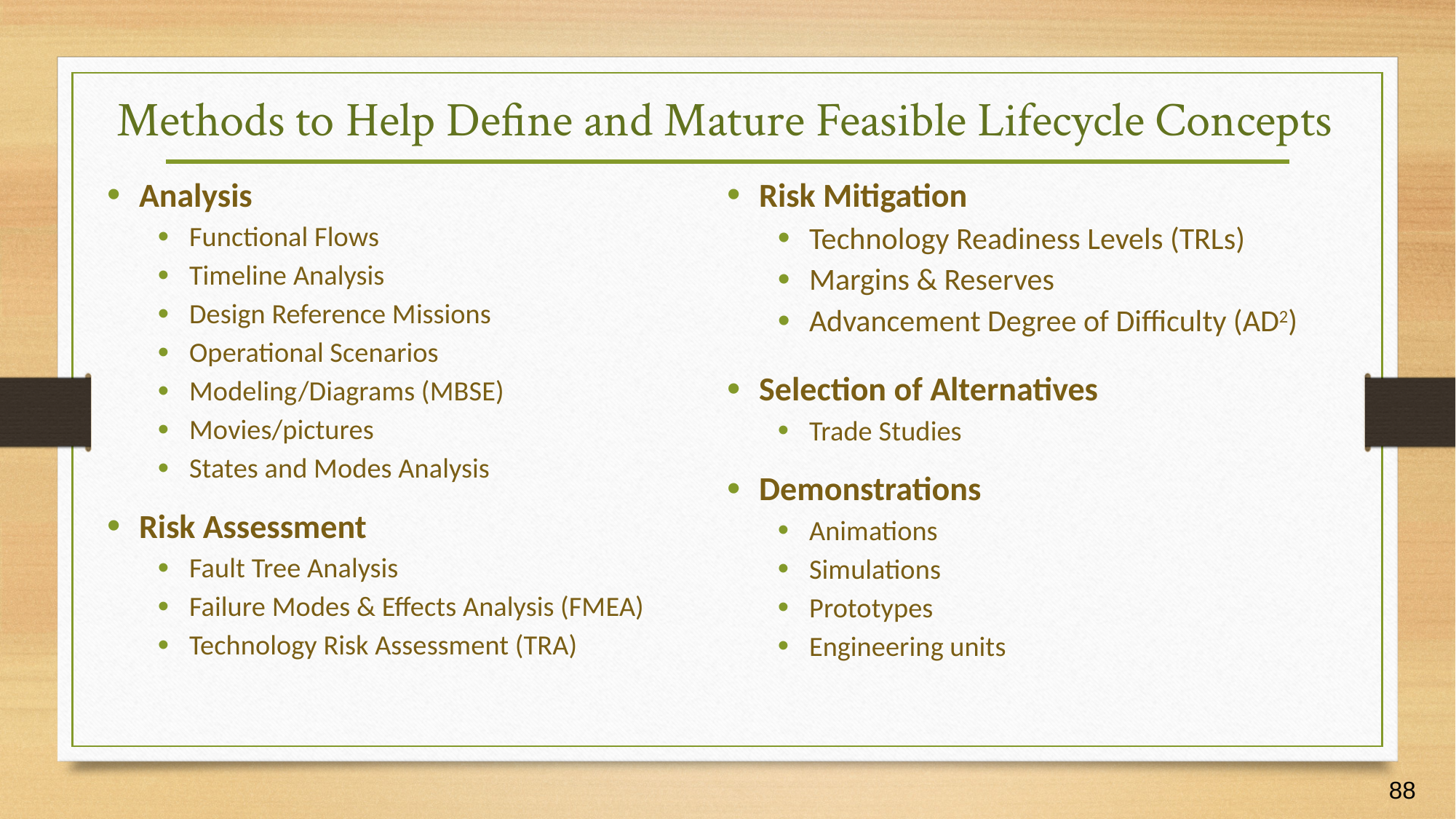

# Methods to Help Define and Mature Feasible Lifecycle Concepts
Analysis
Functional Flows
Timeline Analysis
Design Reference Missions
Operational Scenarios
Modeling/Diagrams (MBSE)
Movies/pictures
States and Modes Analysis
Risk Assessment
Fault Tree Analysis
Failure Modes & Effects Analysis (FMEA)
Technology Risk Assessment (TRA)

Risk Mitigation
Technology Readiness Levels (TRLs)
Margins & Reserves
Advancement Degree of Difficulty (AD2)
Selection of Alternatives
Trade Studies
Demonstrations
Animations
Simulations
Prototypes
Engineering units
88